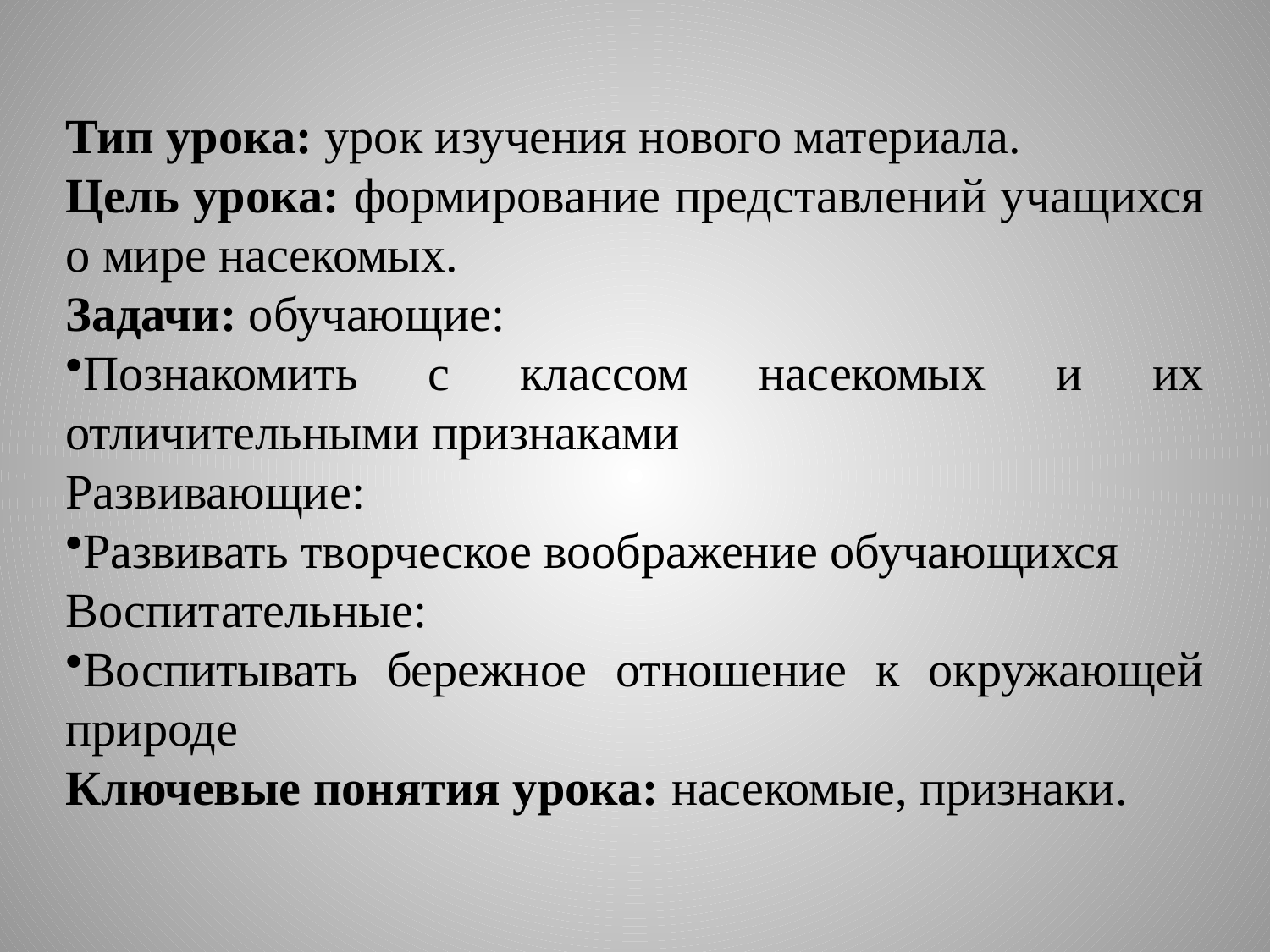

Тип урока: урок изучения нового материала.
Цель урока: формирование представлений учащихся о мире насекомых.
Задачи: обучающие:
Познакомить с классом насекомых и их отличительными признаками
Развивающие:
Развивать творческое воображение обучающихся
Воспитательные:
Воспитывать бережное отношение к окружающей природе
Ключевые понятия урока: насекомые, признаки.